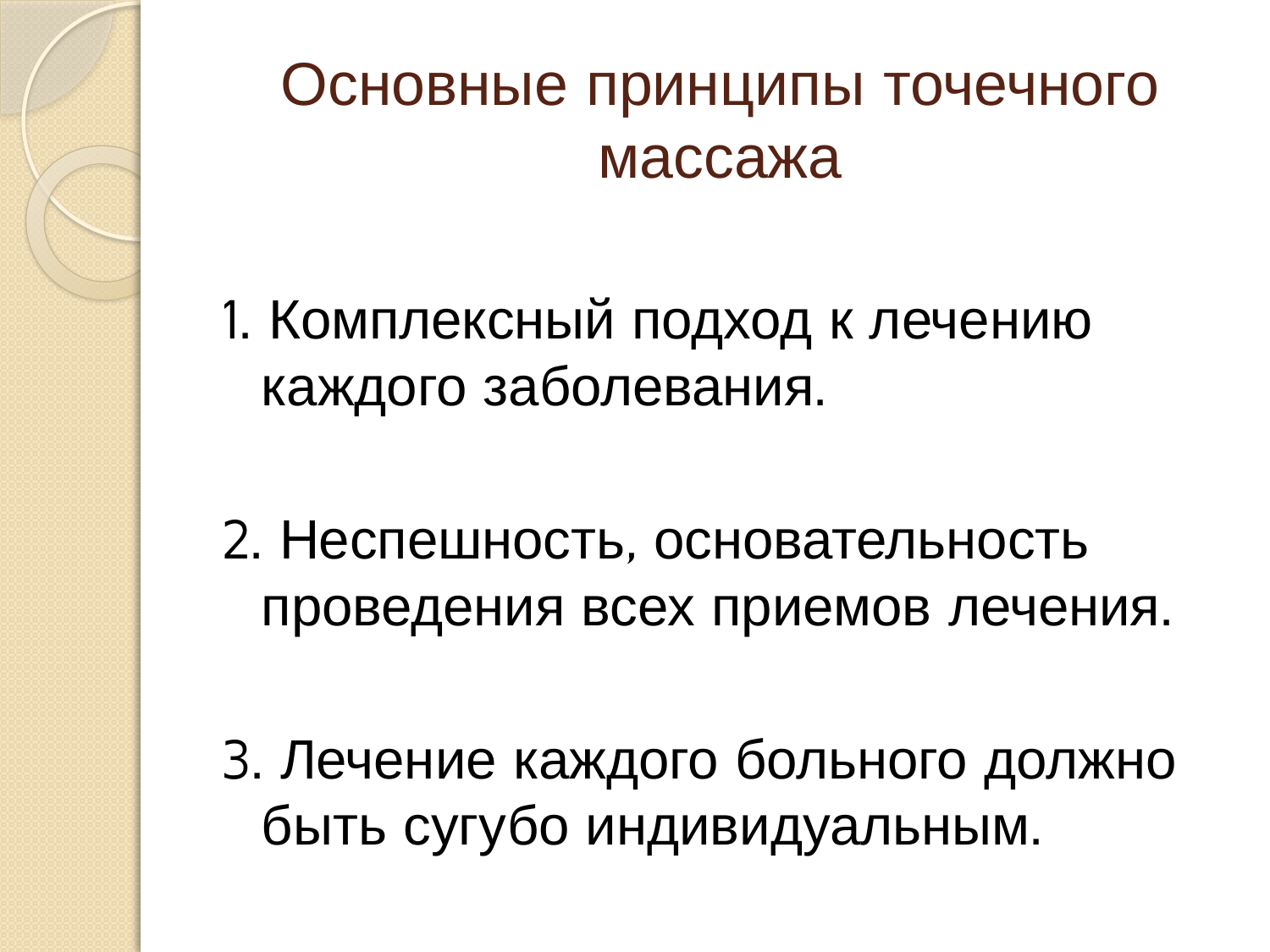

# Основные принципы точечного массажа

1. Комплексный подход к лечению каждого заболевания.

2. Неспешность, основательность проведения всех приемов лечения.

3. Лечение каждого больного должно быть сугубо индивидуальным.